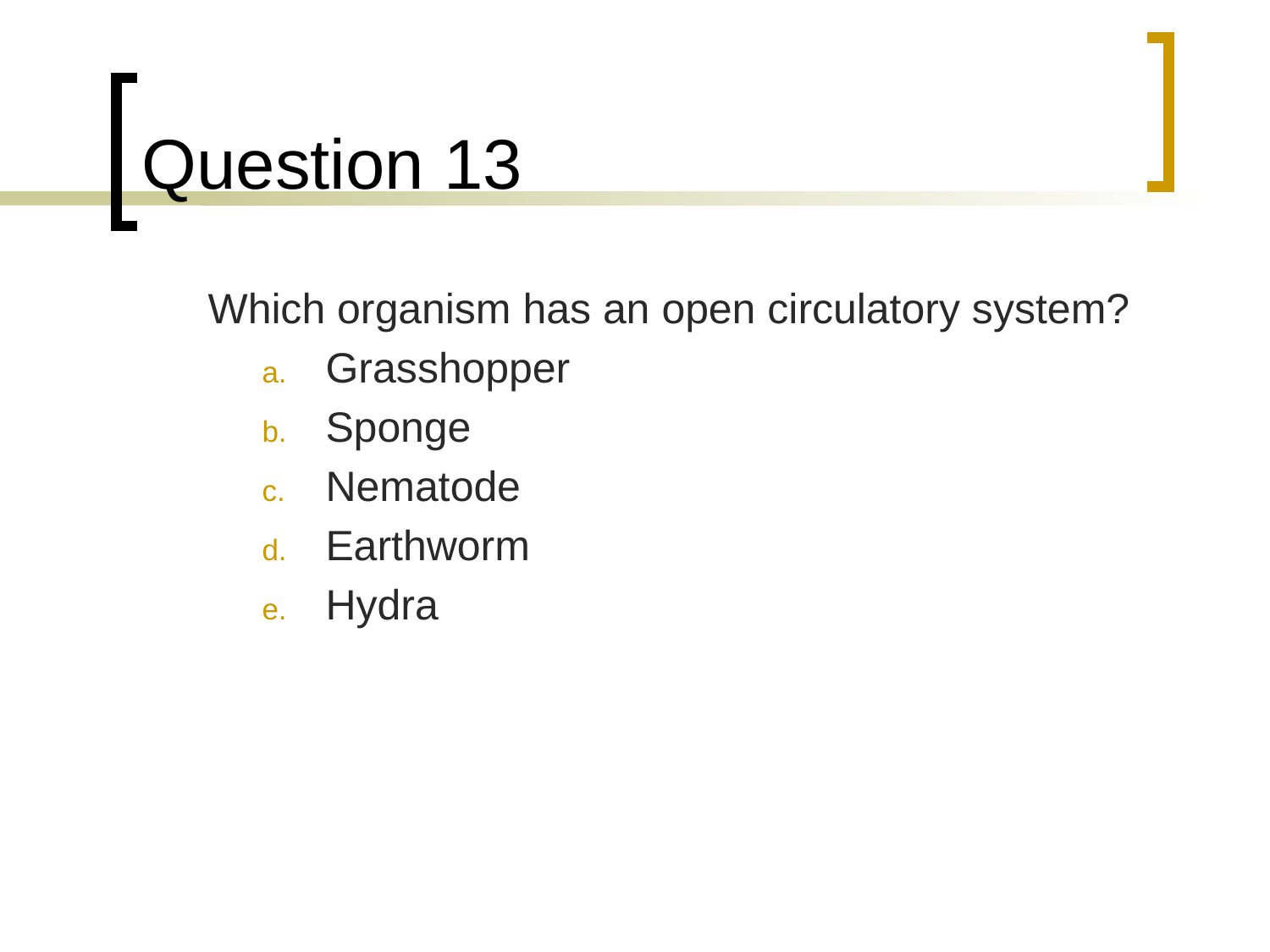

# Question 13
	Which organism has an open circulatory system?
Grasshopper
Sponge
Nematode
Earthworm
Hydra